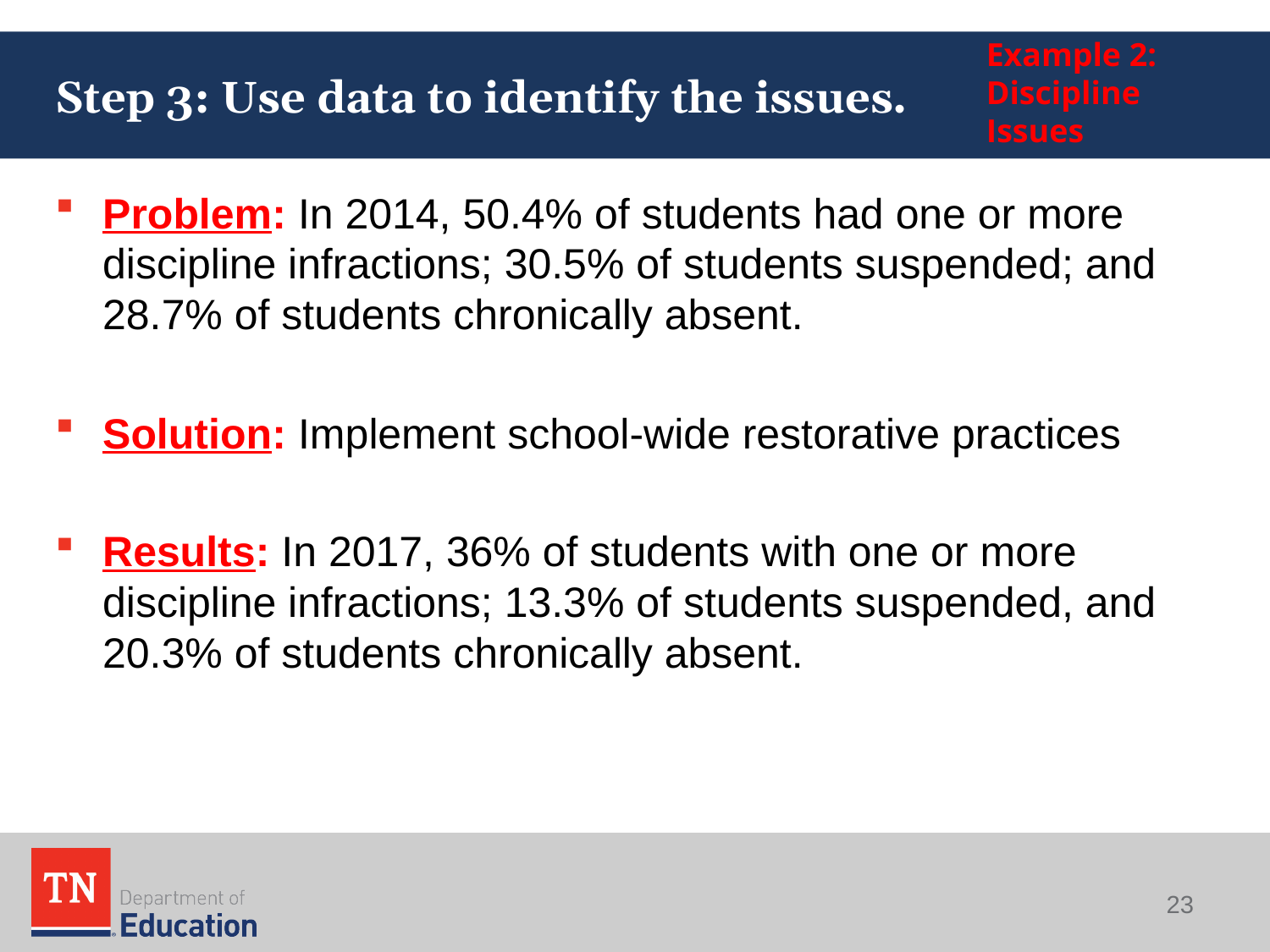

Example 2:
Discipline
Issues
# Step 3: Use data to identify the issues.
Problem: In 2014, 50.4% of students had one or more discipline infractions; 30.5% of students suspended; and 28.7% of students chronically absent.

Solution: Implement school-wide restorative practices

Results: In 2017, 36% of students with one or more discipline infractions; 13.3% of students suspended, and 20.3% of students chronically absent.
23